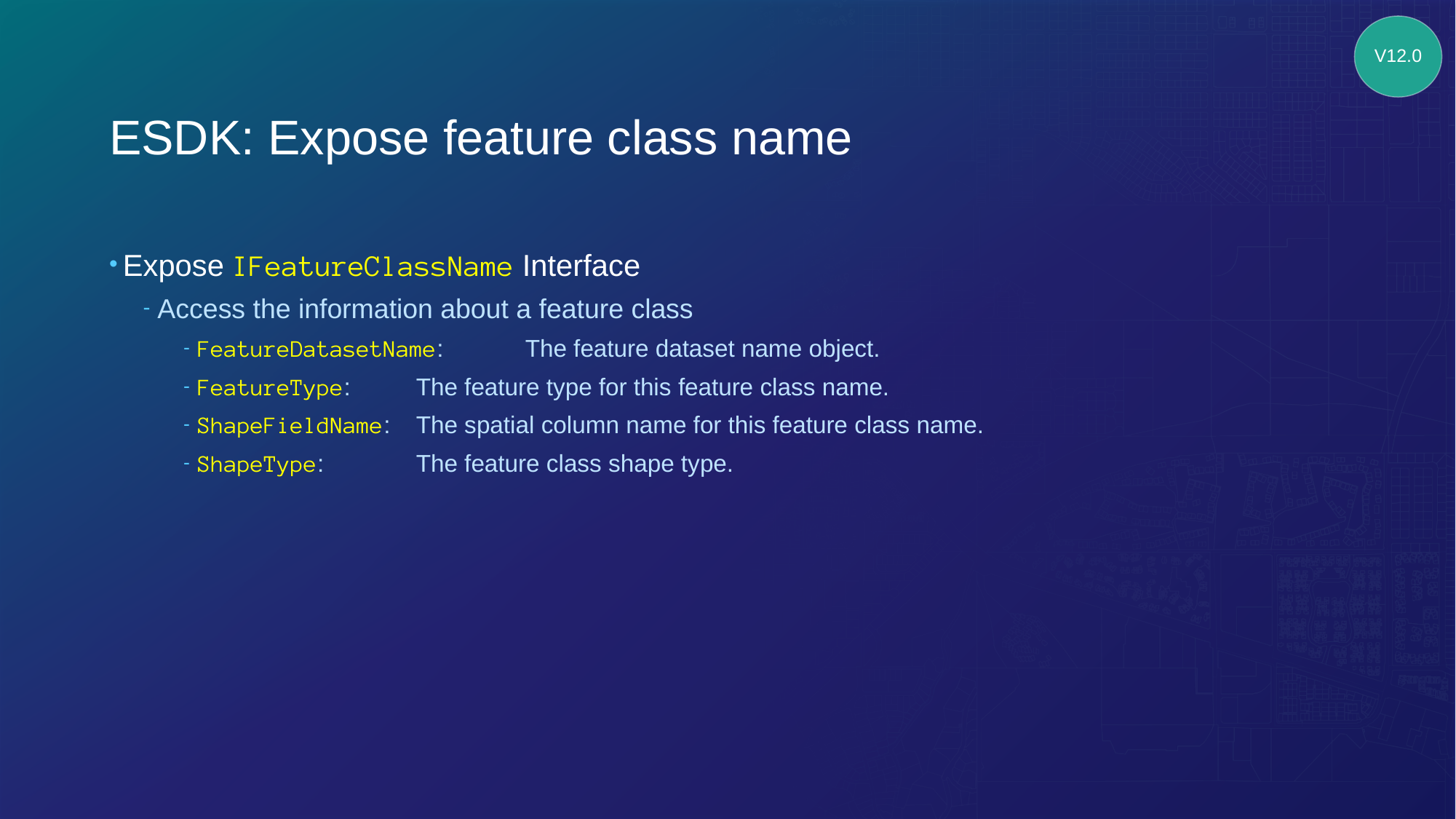

V12.0
# ESDK: Expose feature class name
Expose IFeatureClassName Interface
Access the information about a feature class
FeatureDatasetName:	The feature dataset name object.
FeatureType:	The feature type for this feature class name.
ShapeFieldName:	The spatial column name for this feature class name.
ShapeType:	The feature class shape type.